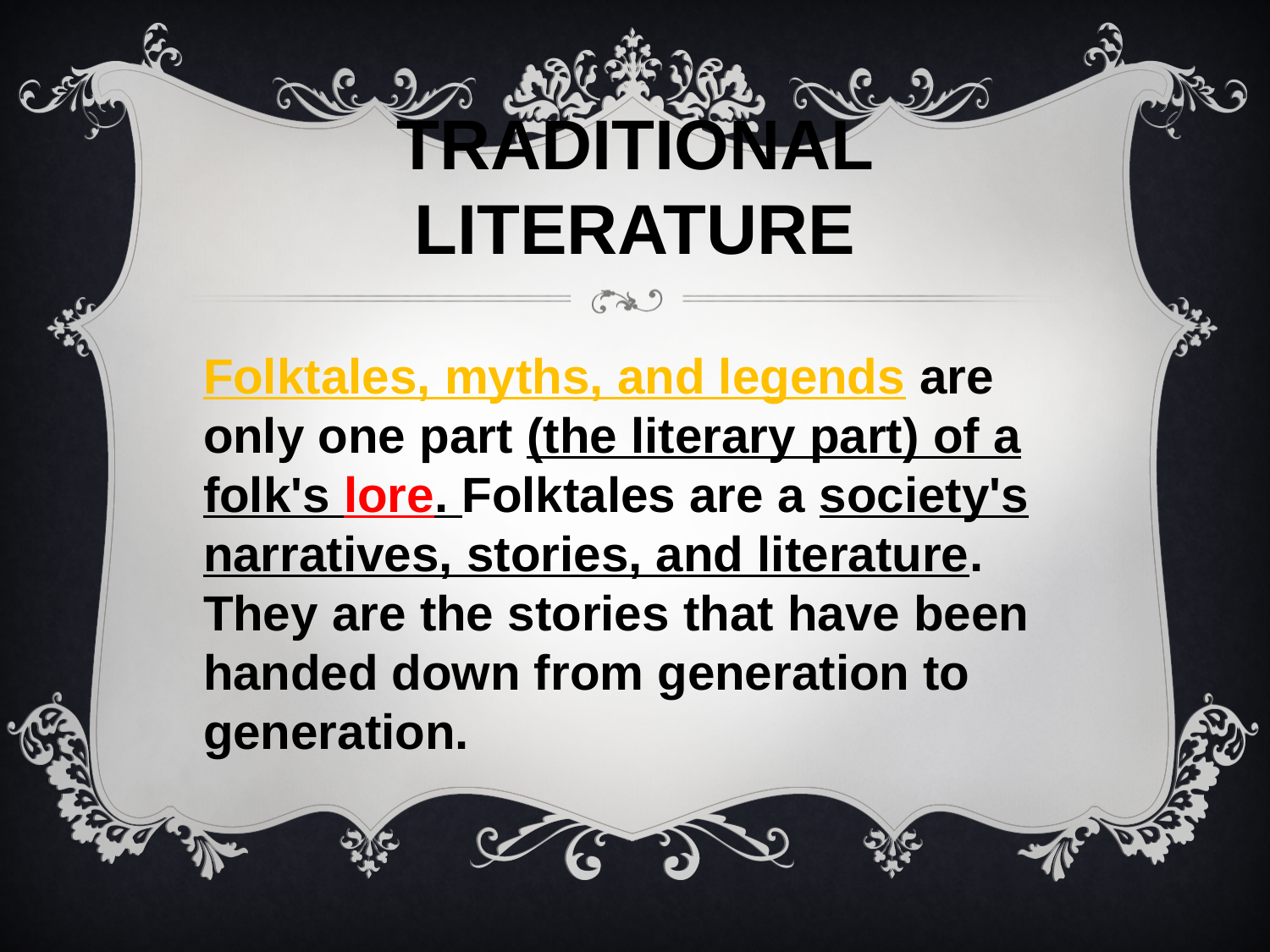

# TRADITIONAL LITERATURE
Folktales, myths, and legends are only one part (the literary part) of a folk's lore. Folktales are a society's narratives, stories, and literature. They are the stories that have been handed down from generation to generation.